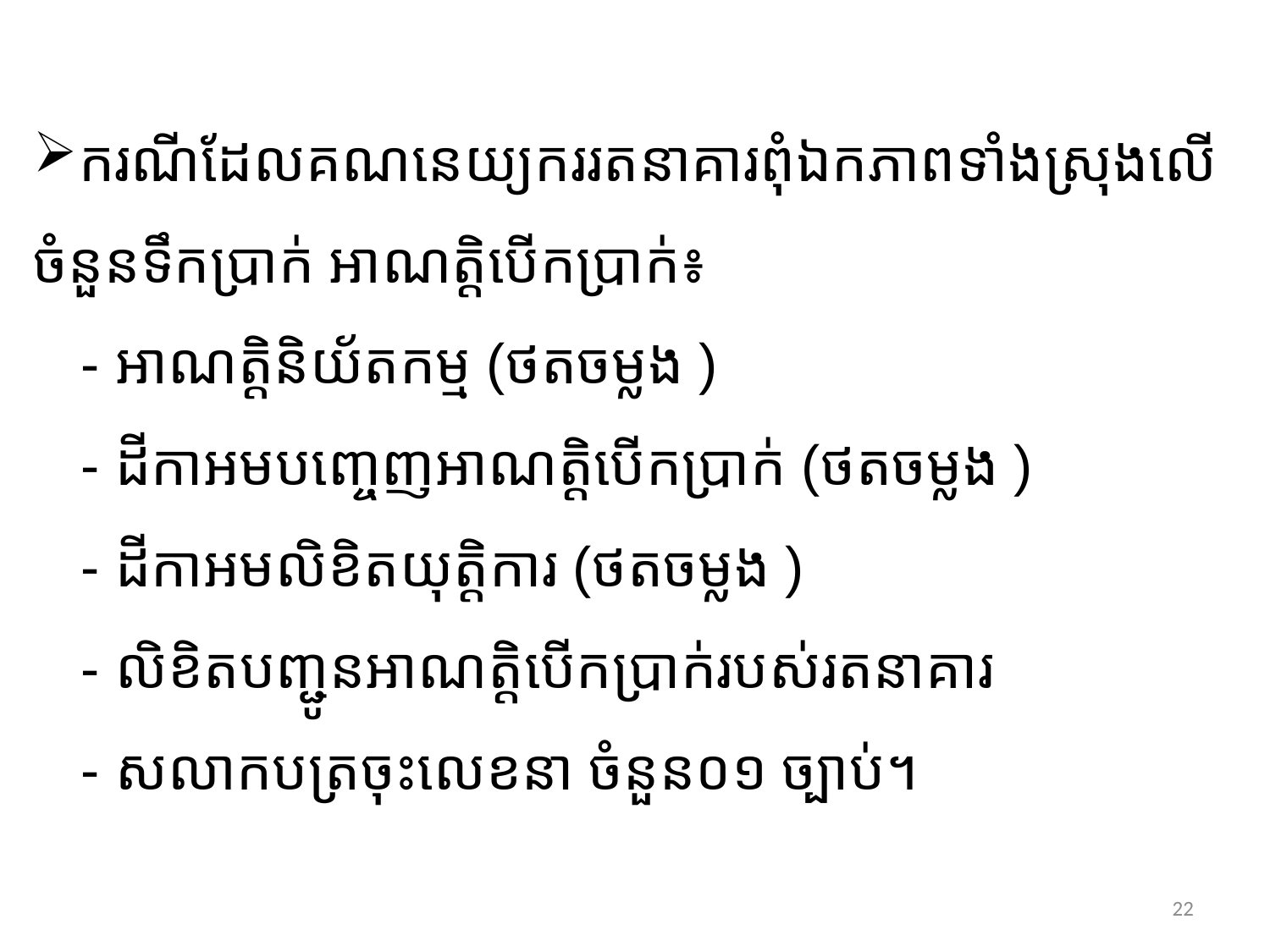

#
ករណីដែលគណនេយ្យកររតនាគារពុំឯកភាពទាំងស្រុងលើចំនួនទឹកប្រាក់ អាណត្តិ​បើកប្រាក់៖
   - អាណត្តិនិយ័តកម្ម (ថតចម្លង )
   - ដីកាអមបញ្ចេញអាណត្តិបើកប្រាក់ (ថតចម្លង )
   - ដីកាអមលិខិតយុត្តិការ (ថតចម្លង )
   - លិខិតបញ្ជូនអាណត្តិបើកប្រាក់របស់រតនាគារ
   - សលាកបត្រចុះលេខនា ចំនួន០១ ច្បាប់។

22